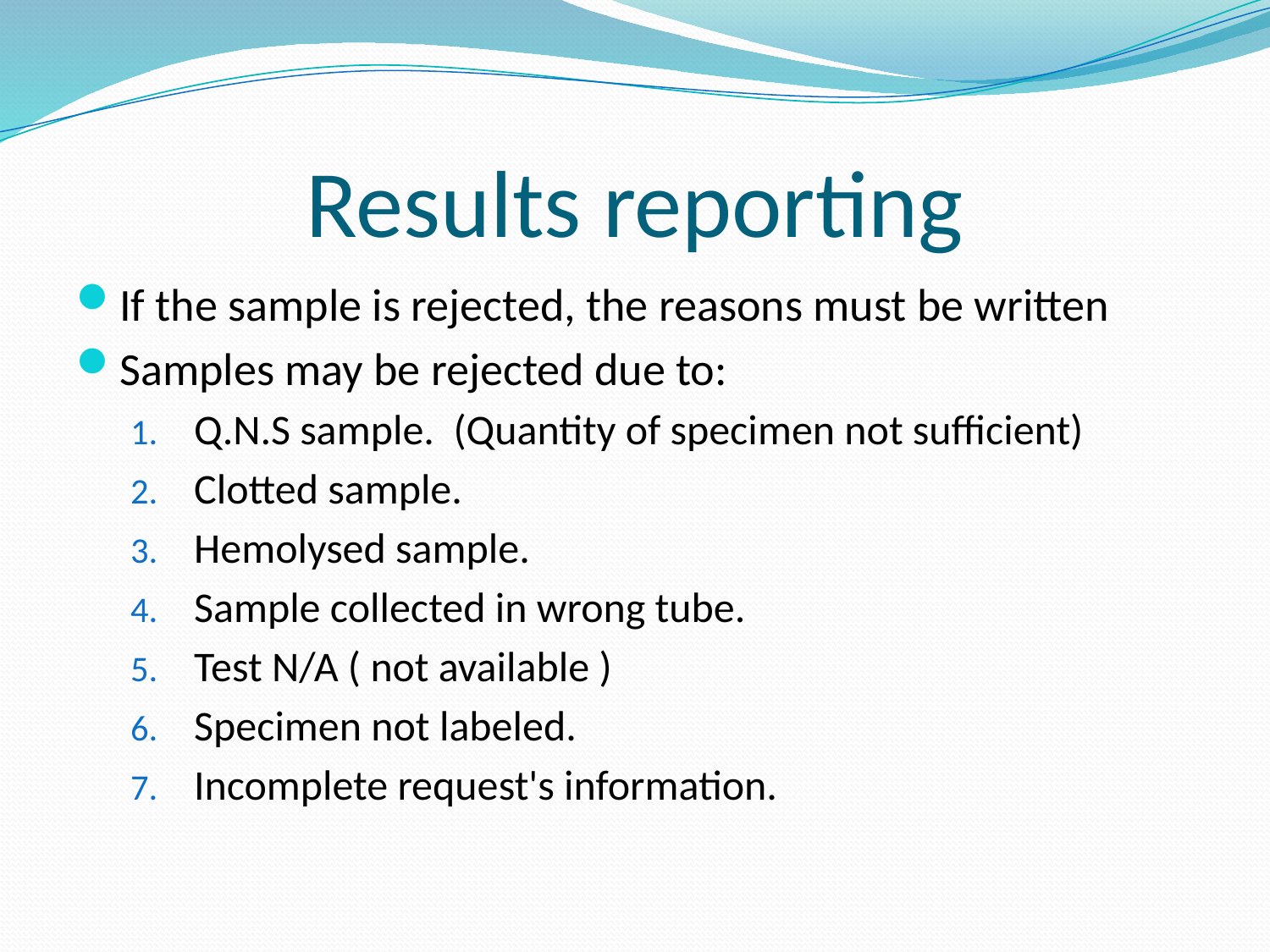

# Results reporting
If the sample is rejected, the reasons must be written
Samples may be rejected due to:
Q.N.S sample.  (Quantity of specimen not sufficient)
Clotted sample.
Hemolysed sample.
Sample collected in wrong tube.
Test N/A ( not available )
Specimen not labeled.
Incomplete request's information.